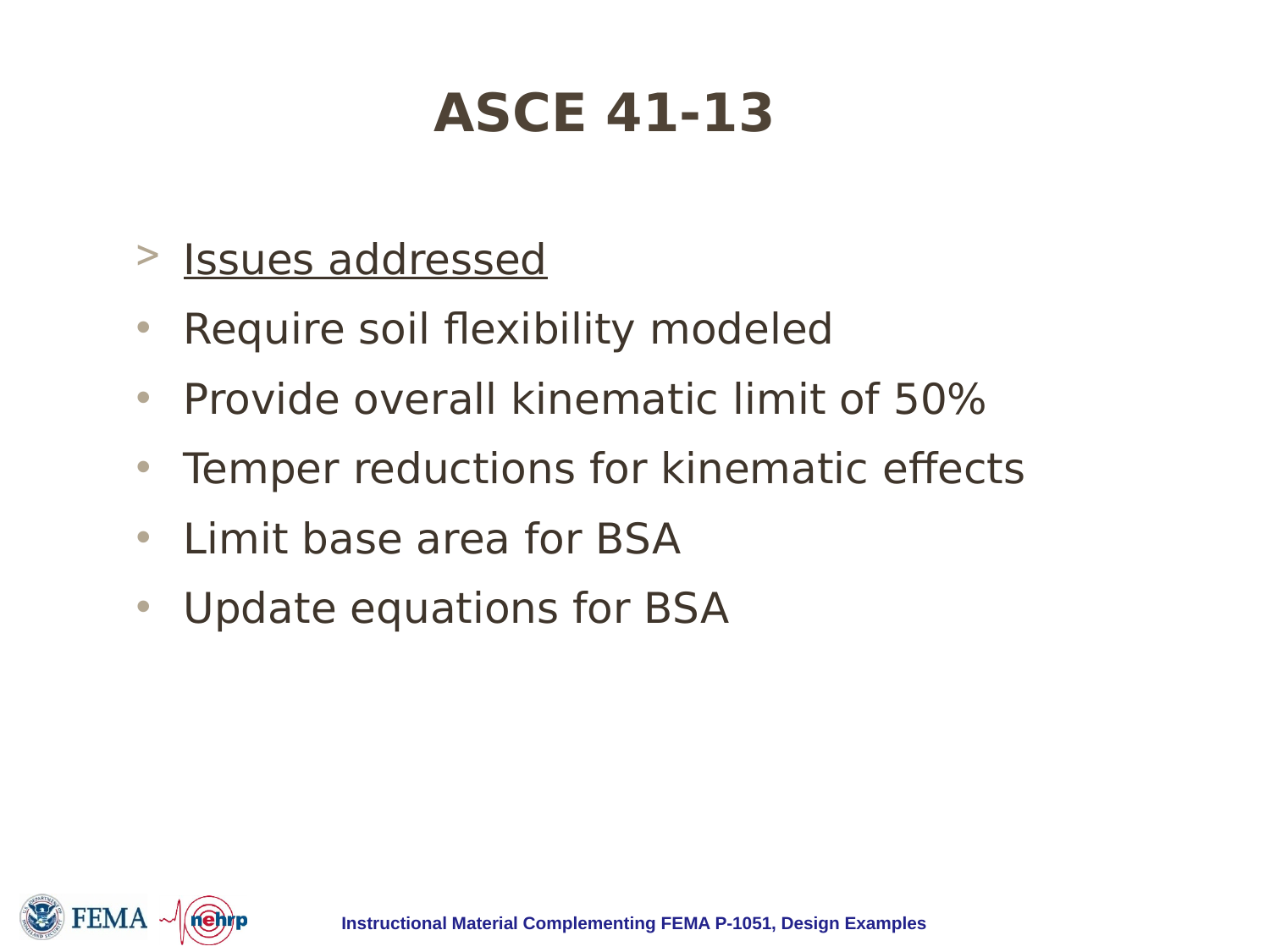

# ASCE 41-13
Issues addressed
Require soil flexibility modeled
Provide overall kinematic limit of 50%
Temper reductions for kinematic effects
Limit base area for BSA
Update equations for BSA